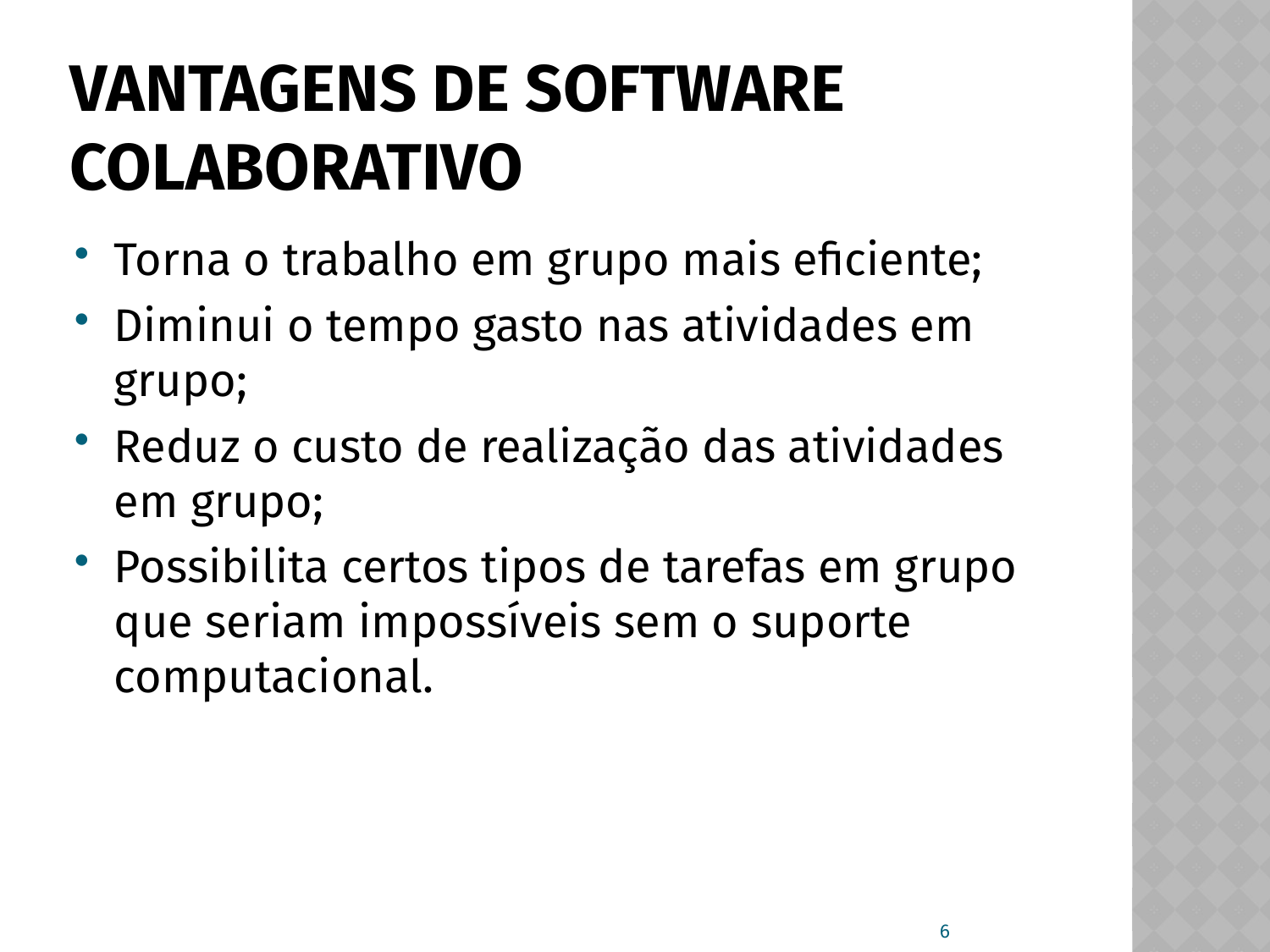

# Vantagens de software colaborativo
Torna o trabalho em grupo mais eficiente;
Diminui o tempo gasto nas atividades em grupo;
Reduz o custo de realização das atividades em grupo;
Possibilita certos tipos de tarefas em grupo que seriam impossíveis sem o suporte computacional.

6